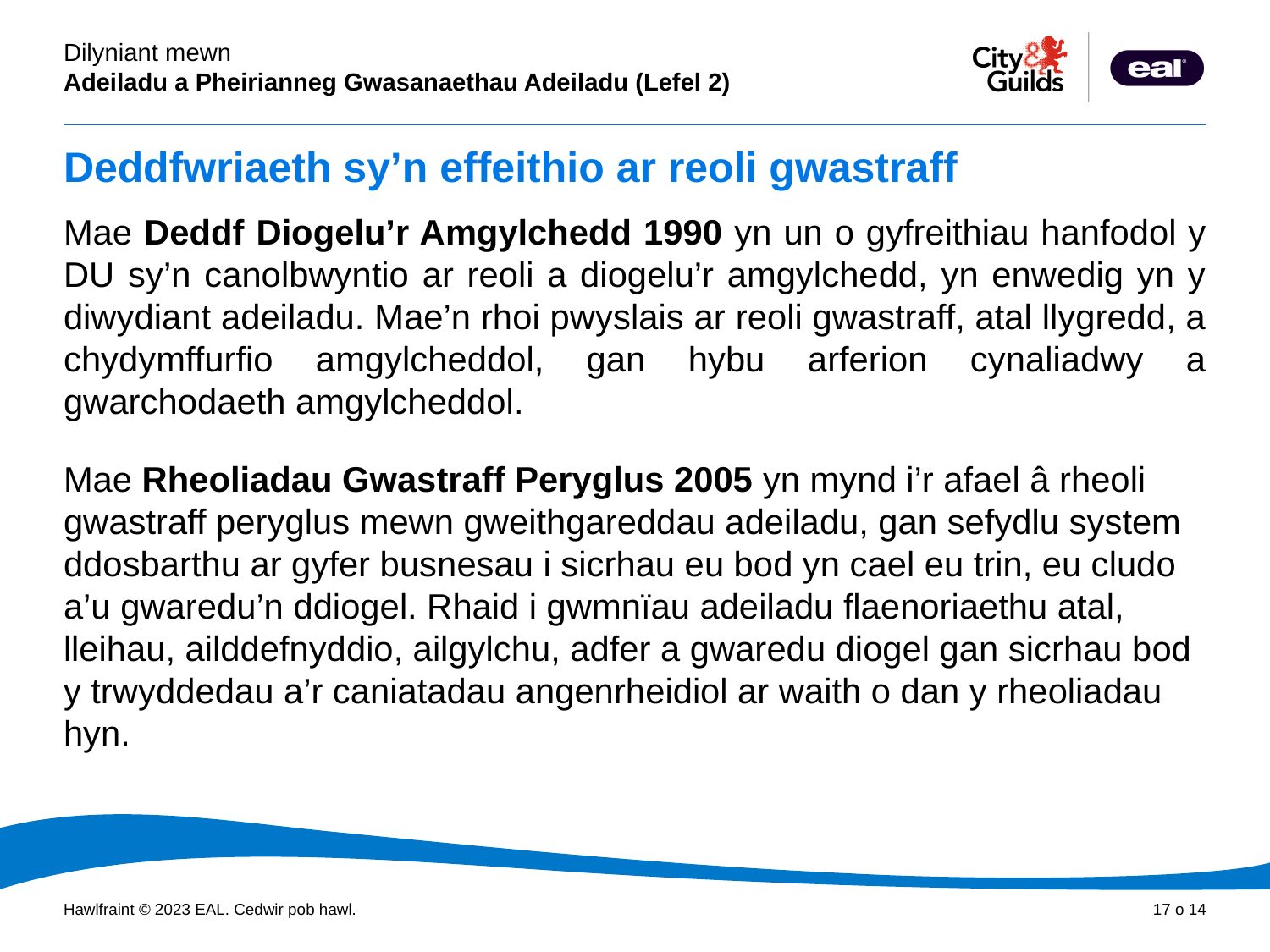

# Deddfwriaeth sy’n effeithio ar reoli gwastraff
Mae Deddf Diogelu’r Amgylchedd 1990 yn un o gyfreithiau hanfodol y DU sy’n canolbwyntio ar reoli a diogelu’r amgylchedd, yn enwedig yn y diwydiant adeiladu. Mae’n rhoi pwyslais ar reoli gwastraff, atal llygredd, a chydymffurfio amgylcheddol, gan hybu arferion cynaliadwy a gwarchodaeth amgylcheddol.
Mae Rheoliadau Gwastraff Peryglus 2005 yn mynd i’r afael â rheoli gwastraff peryglus mewn gweithgareddau adeiladu, gan sefydlu system ddosbarthu ar gyfer busnesau i sicrhau eu bod yn cael eu trin, eu cludo a’u gwaredu’n ddiogel. Rhaid i gwmnïau adeiladu flaenoriaethu atal, lleihau, ailddefnyddio, ailgylchu, adfer a gwaredu diogel gan sicrhau bod y trwyddedau a’r caniatadau angenrheidiol ar waith o dan y rheoliadau hyn.